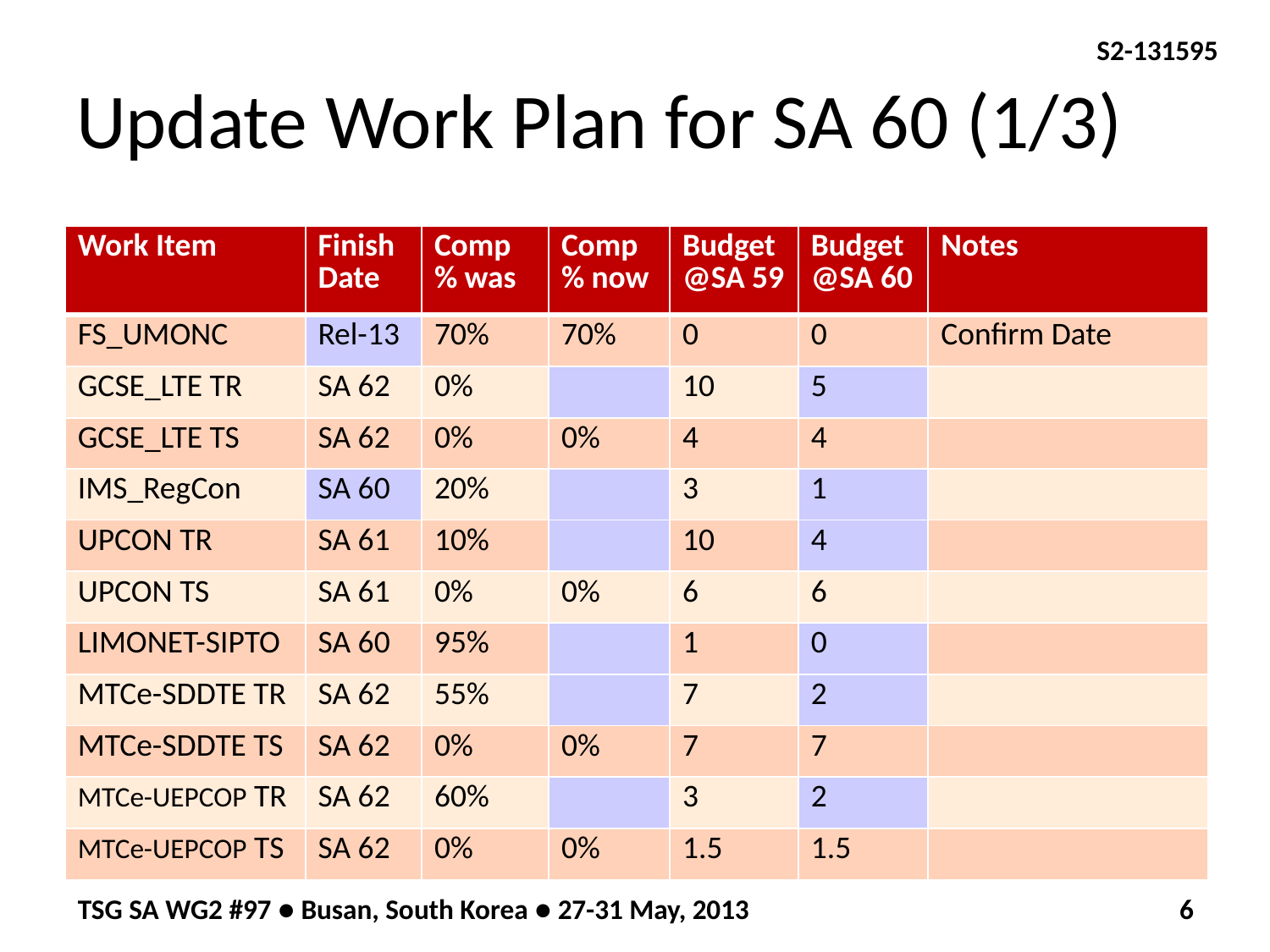

# Update Work Plan for SA 60 (1/3)
| Work Item | Finish Date | Comp % was | Comp % now | Budget @SA 59 | Budget @SA 60 | Notes |
| --- | --- | --- | --- | --- | --- | --- |
| FS\_UMONC | Rel-13 | 70% | 70% | 0 | 0 | Confirm Date |
| GCSE\_LTE TR | SA 62 | 0% |  | 10 | 5 |  |
| GCSE\_LTE TS | SA 62 | 0% | 0% | 4 | 4 |  |
| IMS\_RegCon | SA 60 | 20% |  | 3 | 1 |  |
| UPCON TR | SA 61 | 10% |  | 10 | 4 |  |
| UPCON TS | SA 61 | 0% | 0% | 6 | 6 |  |
| LIMONET-SIPTO | SA 60 | 95% |  | 1 | 0 |  |
| MTCe-SDDTE TR | SA 62 | 55% |  | 7 | 2 |  |
| MTCe-SDDTE TS | SA 62 | 0% | 0% | 7 | 7 |  |
| MTCe-UEPCOP TR | SA 62 | 60% |  | 3 | 2 |  |
| MTCe-UEPCOP TS | SA 62 | 0% | 0% | 1.5 | 1.5 |  |
TSG SA WG2 #97 ● Busan, South Korea ● 27-31 May, 2013
6